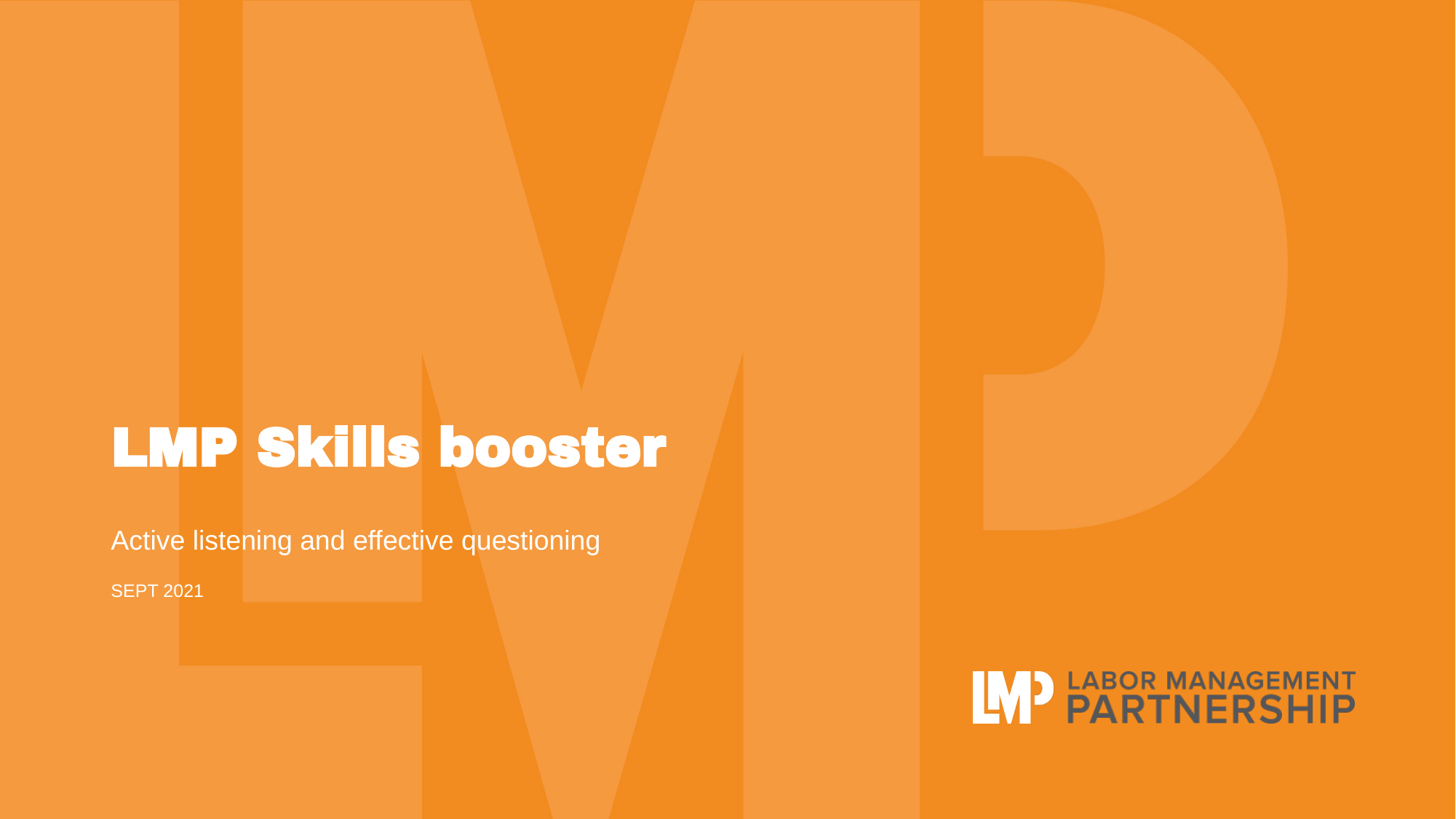

# LMP Skills booster
Active listening and effective questioning
Sept 2021